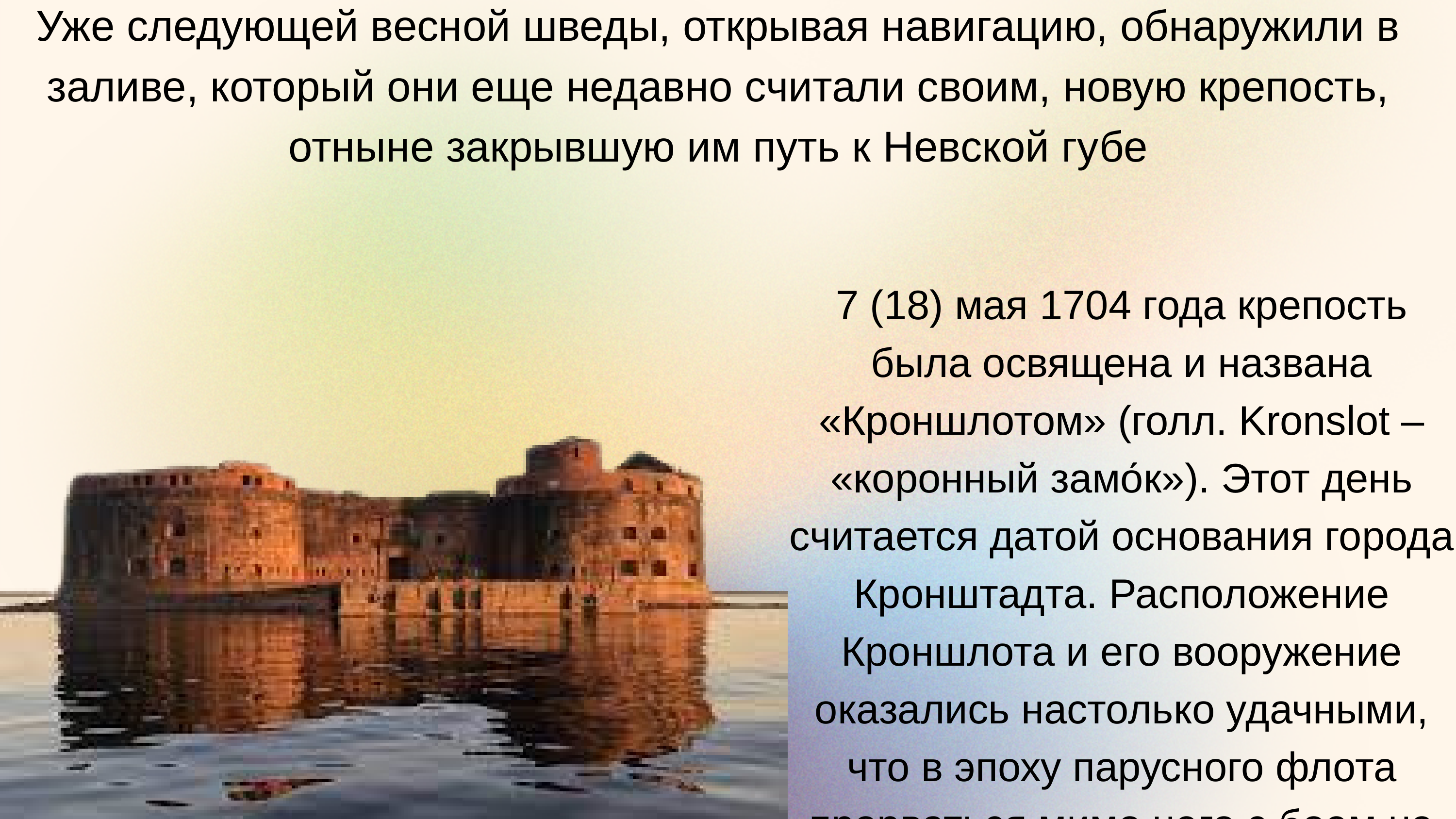

Уже следующей весной шведы, открывая навигацию, обнаружили в заливе, который они еще недавно считали своим, новую крепость, отныне закрывшую им путь к Невской губе
7 (18) мая 1704 года крепость была освящена и названа «Кроншлотом» (голл. Kronslot – «коронный замо́к»). Этот день считается датой основания города Кронштадта. Расположение Кроншлота и его вооружение оказались настолько удачными, что в эпоху парусного флота прорваться мимо него с боем не смог ни один вражеский корабль